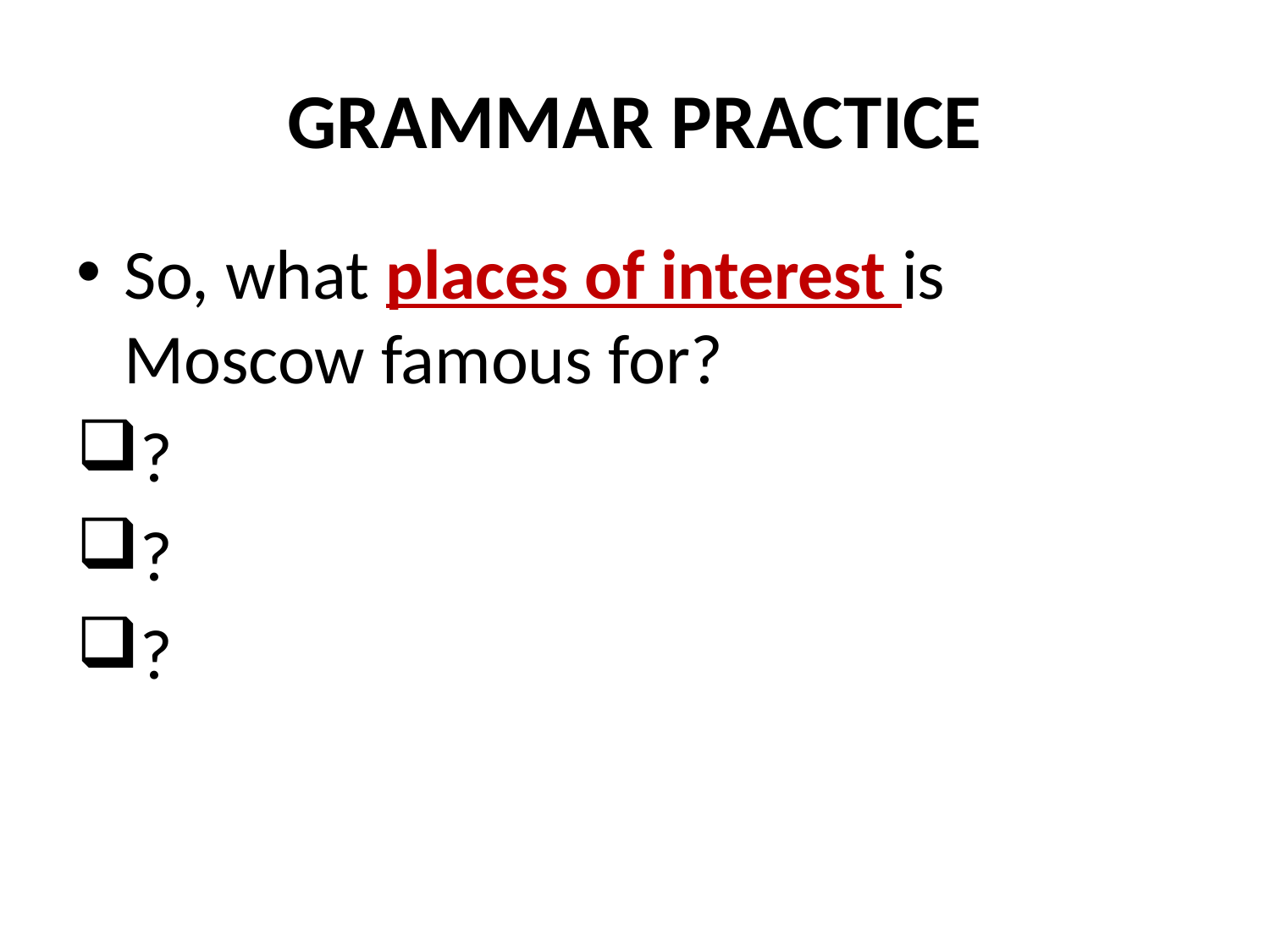

# GRAMMAR PRACTICE
So, what places of interest is Moscow famous for?
?
?
?